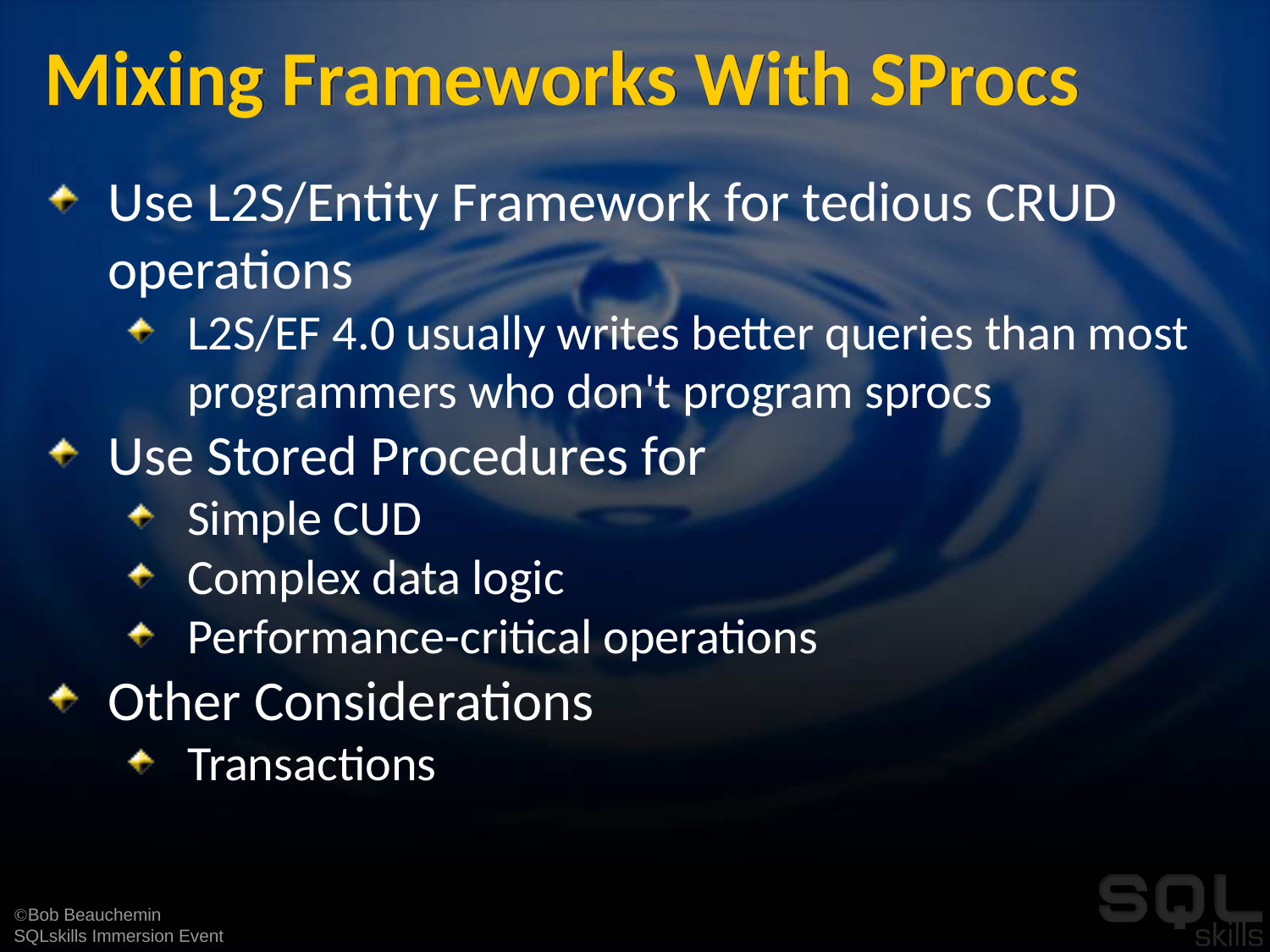

# Mixing Frameworks With SProcs
Use L2S/Entity Framework for tedious CRUD operations
L2S/EF 4.0 usually writes better queries than most programmers who don't program sprocs
Use Stored Procedures for
Simple CUD
Complex data logic
Performance-critical operations
Other Considerations
Transactions